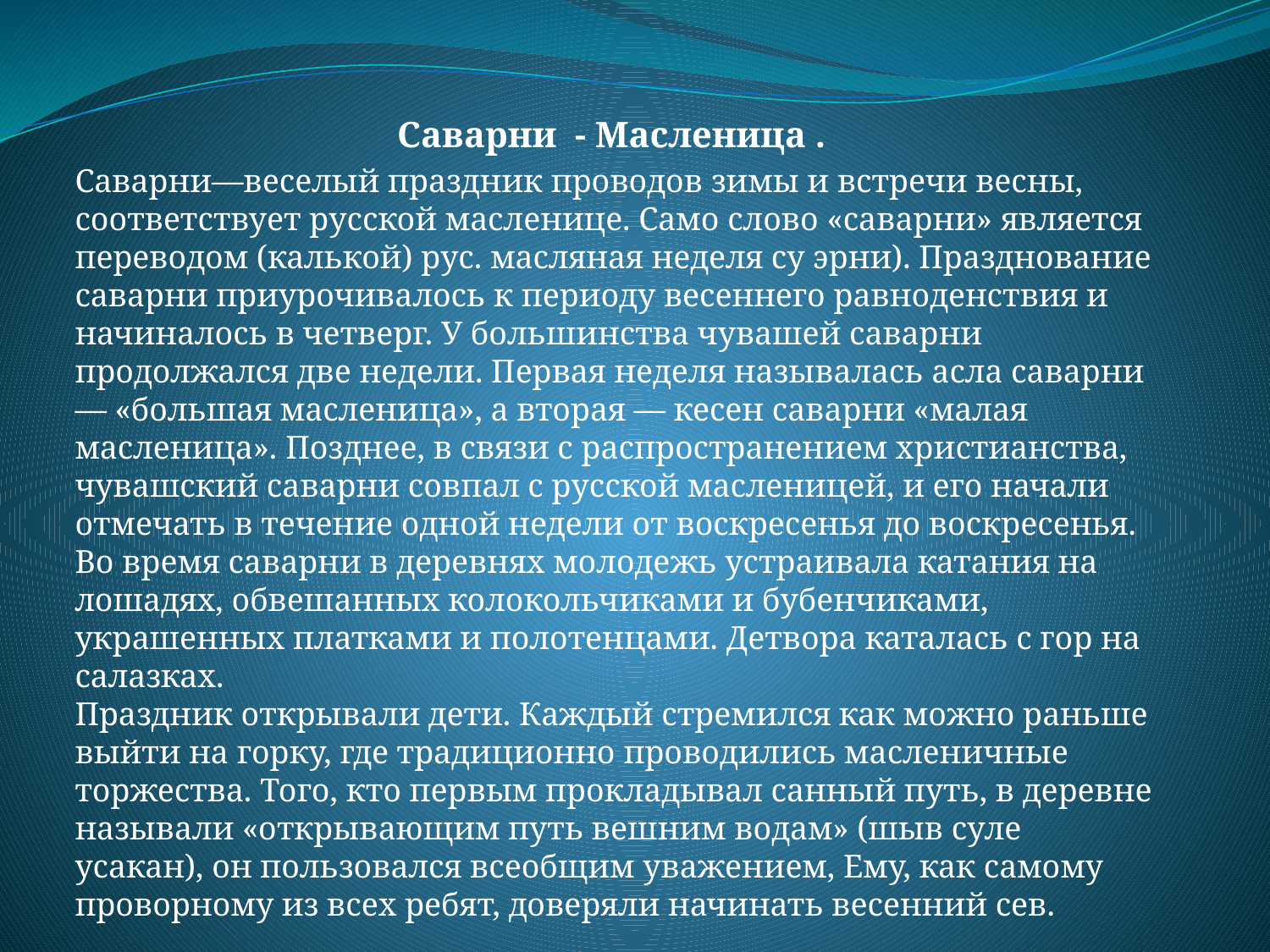

Саварни  - Масленица .
Cаварни—веселый праздник проводов зимы и встречи весны, соответствует русской масленице. Само слово «саварни» является переводом (калькой) рус. масляная неделя су эрни). Празднование саварни приурочивалось к периоду весеннего равноденствия и начиналось в четверг. У большинства чувашей cаварни продолжался две недели. Первая неделя называлась асла cаварни — «большая масленица», а вторая — кесен саварни «малая масленица». Позднее, в связи с распространением христианства, чувашский cаварни совпал с русской масленицей, и его начали отмечать в течение одной недели от воскресенья до воскресенья. 
Во время саварни в деревнях молодежь устраивала катания на лошадях, обвешанных колокольчиками и бубенчиками, украшенных платками и полотенцами. Детвора каталась с гор на салазках. 
Праздник открывали дети. Каждый стремился как можно раньше выйти на горку, где традиционно проводились масленичные торжества. Того, кто первым прокладывал санный путь, в деревне называли «открывающим путь вешним водам» (шыв суле усакан), он пользовался всеобщим уважением, Ему, как самому проворному из всех ребят, доверяли начинать весенний сев.